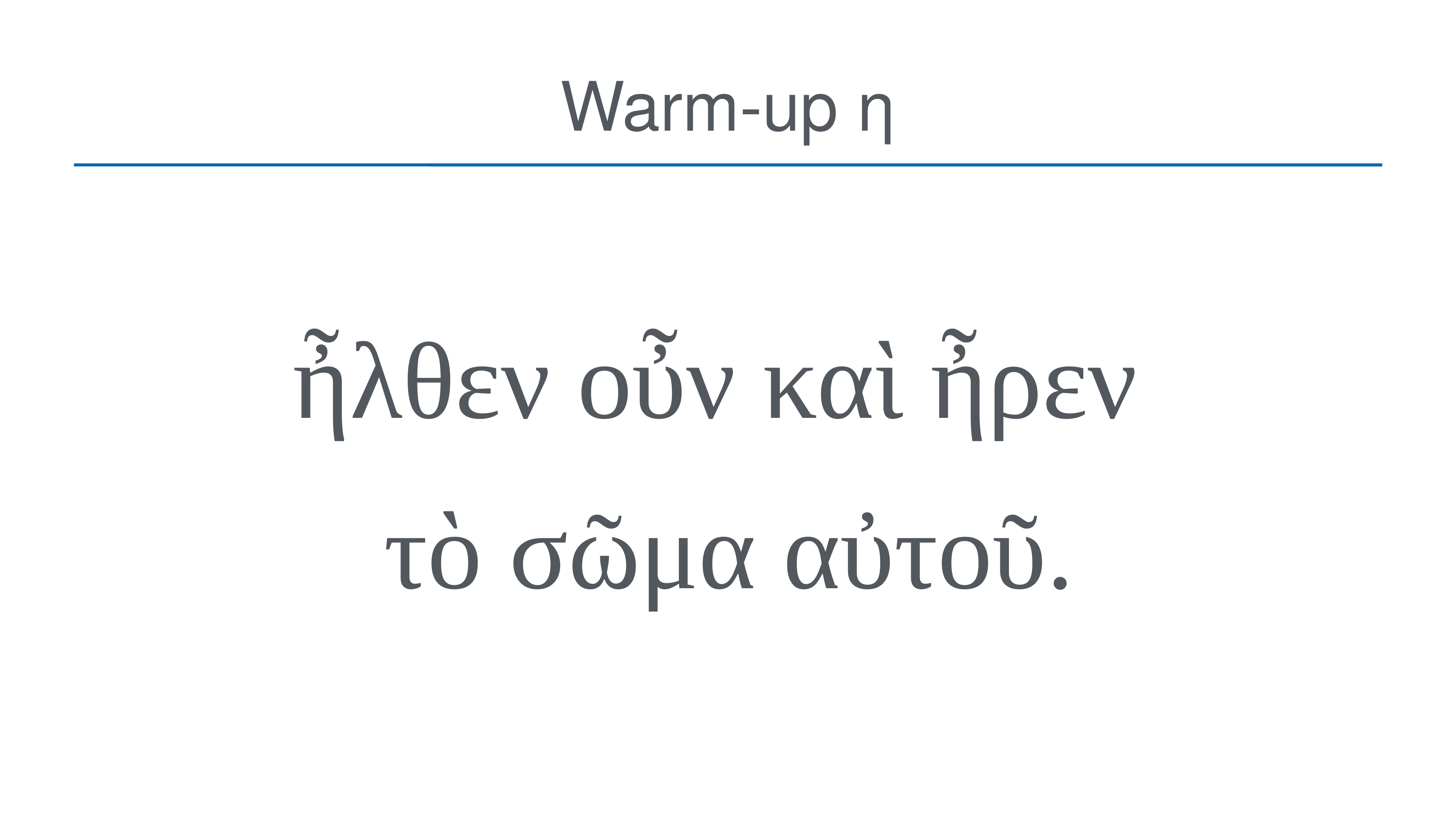

# Warm-up η
ἦλθεν οὖν καὶ ἦρεν
τὸ σῶμα αὐτοῦ.